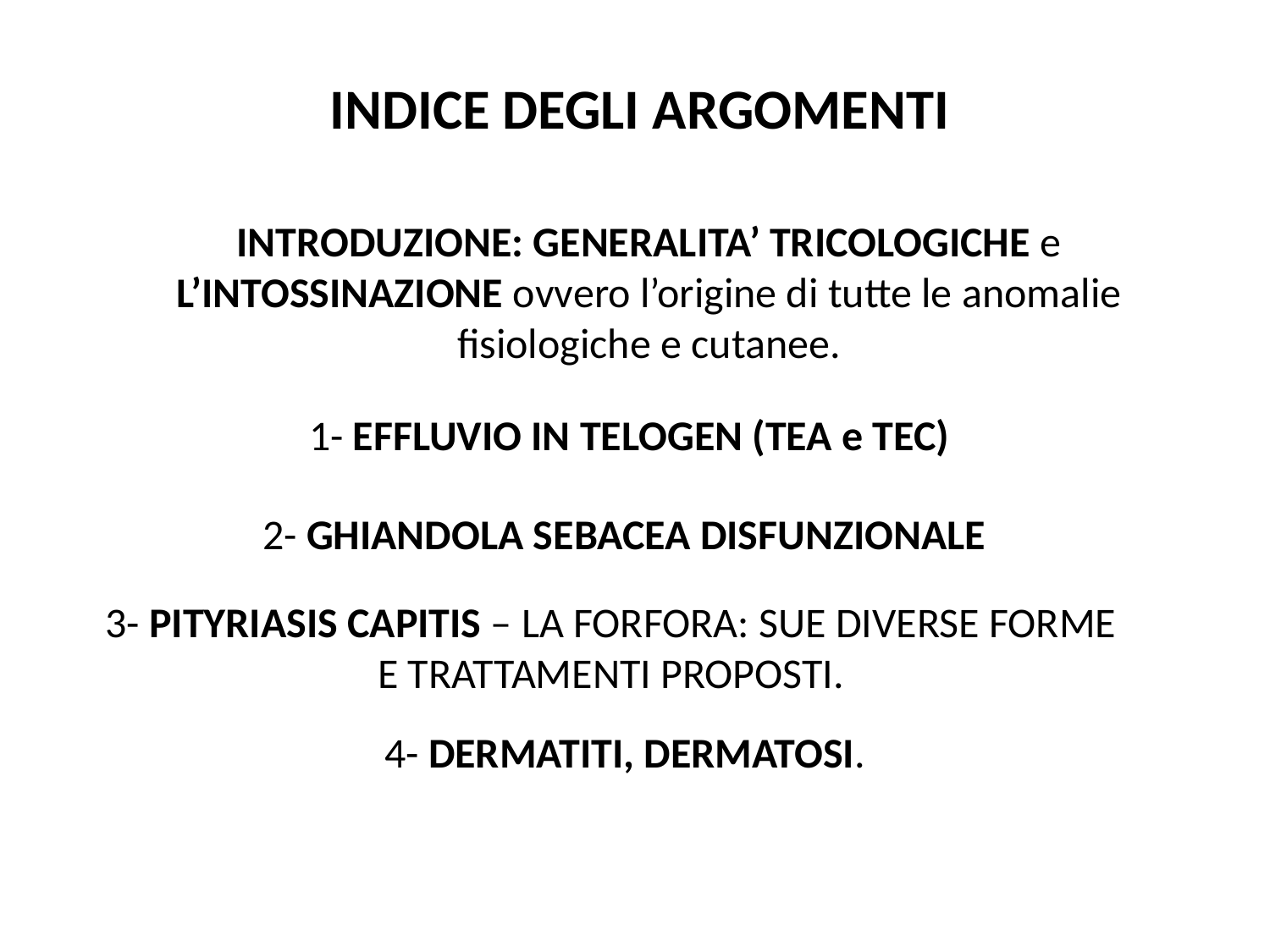

INDICE DEGLI ARGOMENTI
INTRODUZIONE: GENERALITA’ TRICOLOGICHE e L’INTOSSINAZIONE ovvero l’origine di tutte le anomalie fisiologiche e cutanee.
1- EFFLUVIO IN TELOGEN (TEA e TEC)
2- GHIANDOLA SEBACEA DISFUNZIONALE
3- PITYRIASIS CAPITIS – LA FORFORA: SUE DIVERSE FORME E TRATTAMENTI PROPOSTI.
4- DERMATITI, DERMATOSI.